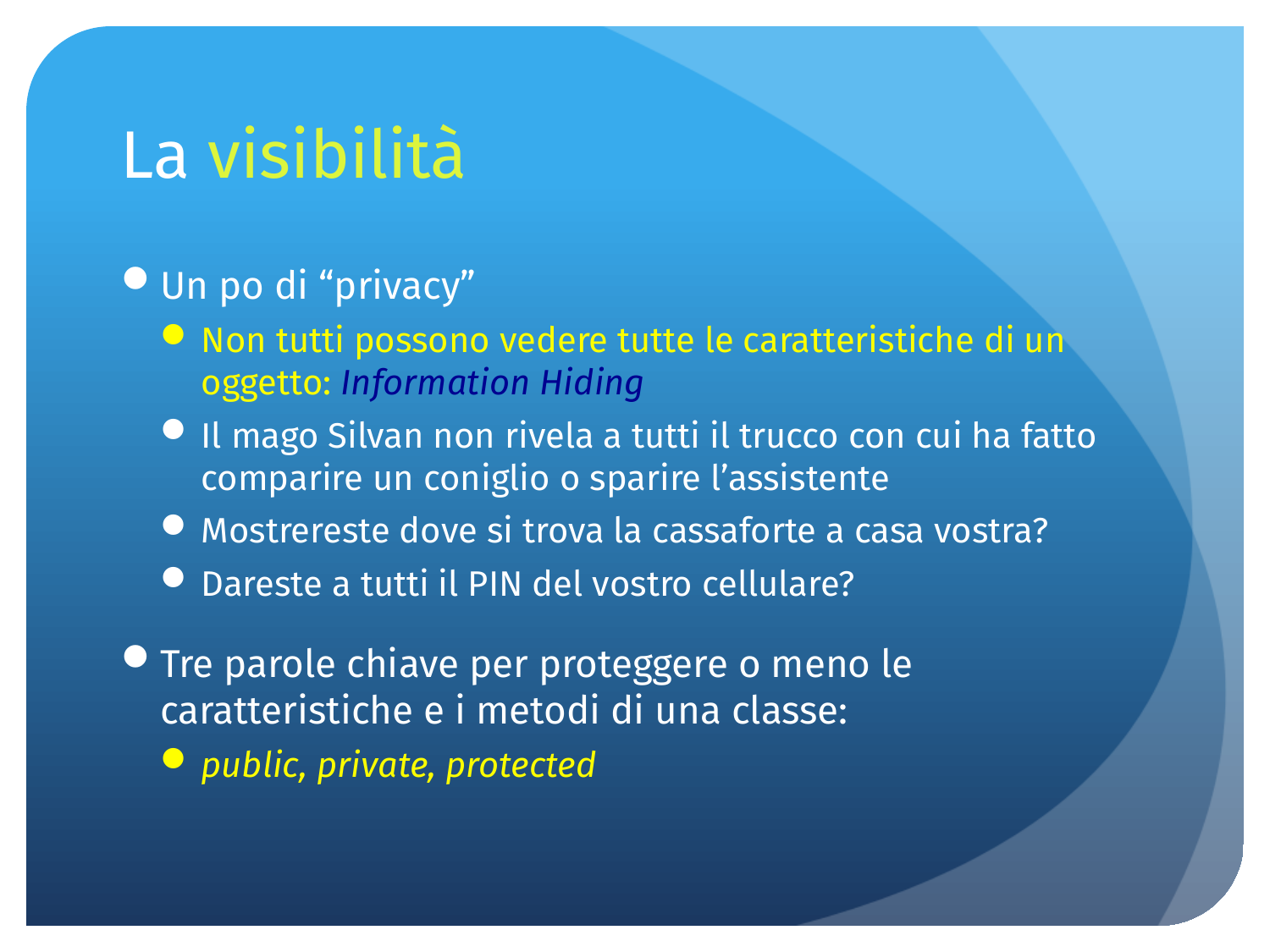

# La visibilità
Un po di “privacy”
Non tutti possono vedere tutte le caratteristiche di un oggetto: Information Hiding
Il mago Silvan non rivela a tutti il trucco con cui ha fatto comparire un coniglio o sparire l’assistente
Mostrereste dove si trova la cassaforte a casa vostra?
Dareste a tutti il PIN del vostro cellulare?
Tre parole chiave per proteggere o meno le caratteristiche e i metodi di una classe:
public, private, protected